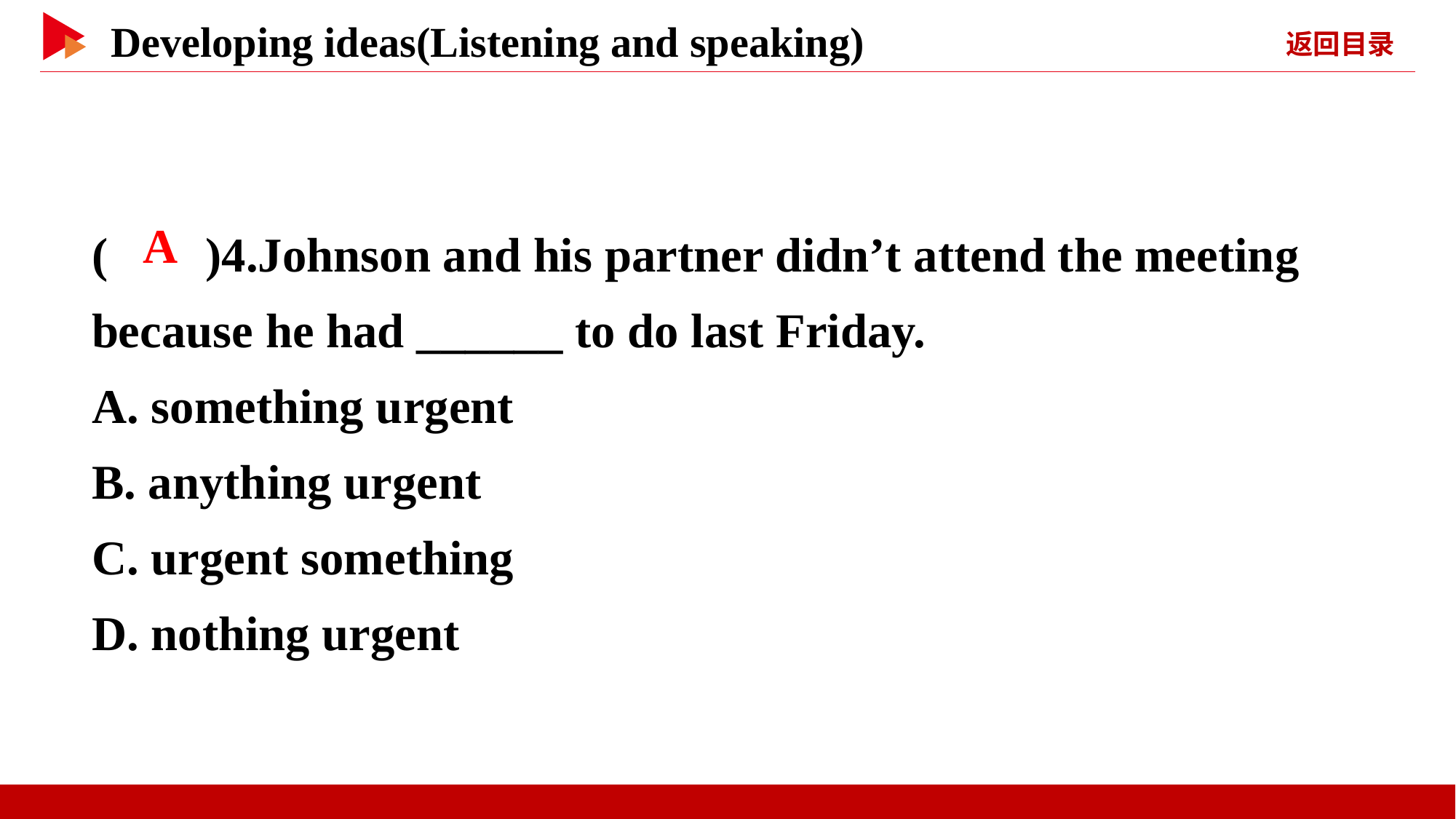

(        )4.Johnson and his partner didn’t attend the meeting because he had ______ to do last Friday.
A. something urgent
B. anything urgent
C. urgent something
D. nothing urgent
   A